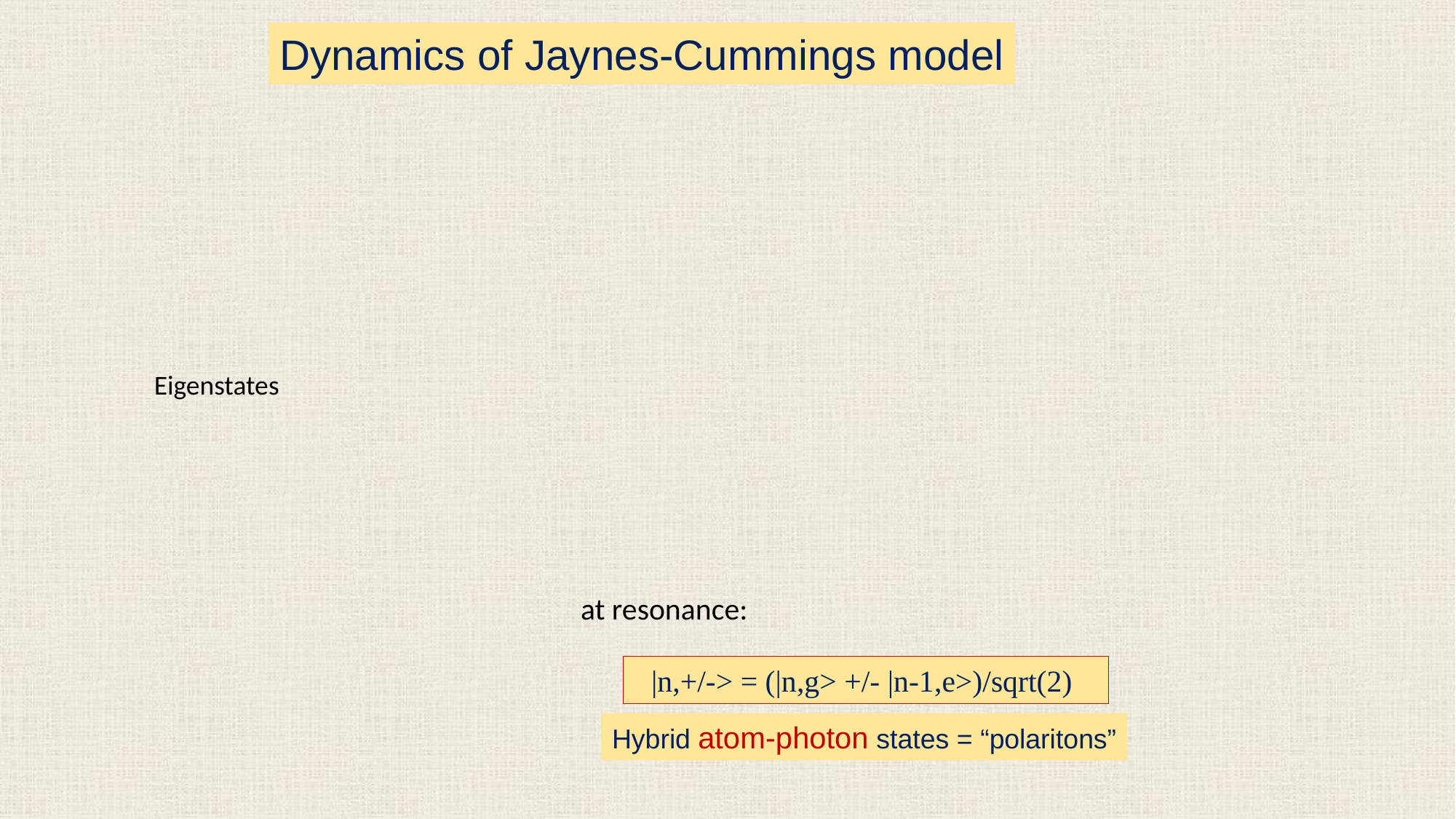

Dynamics of Jaynes-Cummings model
Eigenstates
at resonance:
|n,+/-> = (|n,g> +/- |n-1,e>)/sqrt(2)
Hybrid atom-photon states = “polaritons”